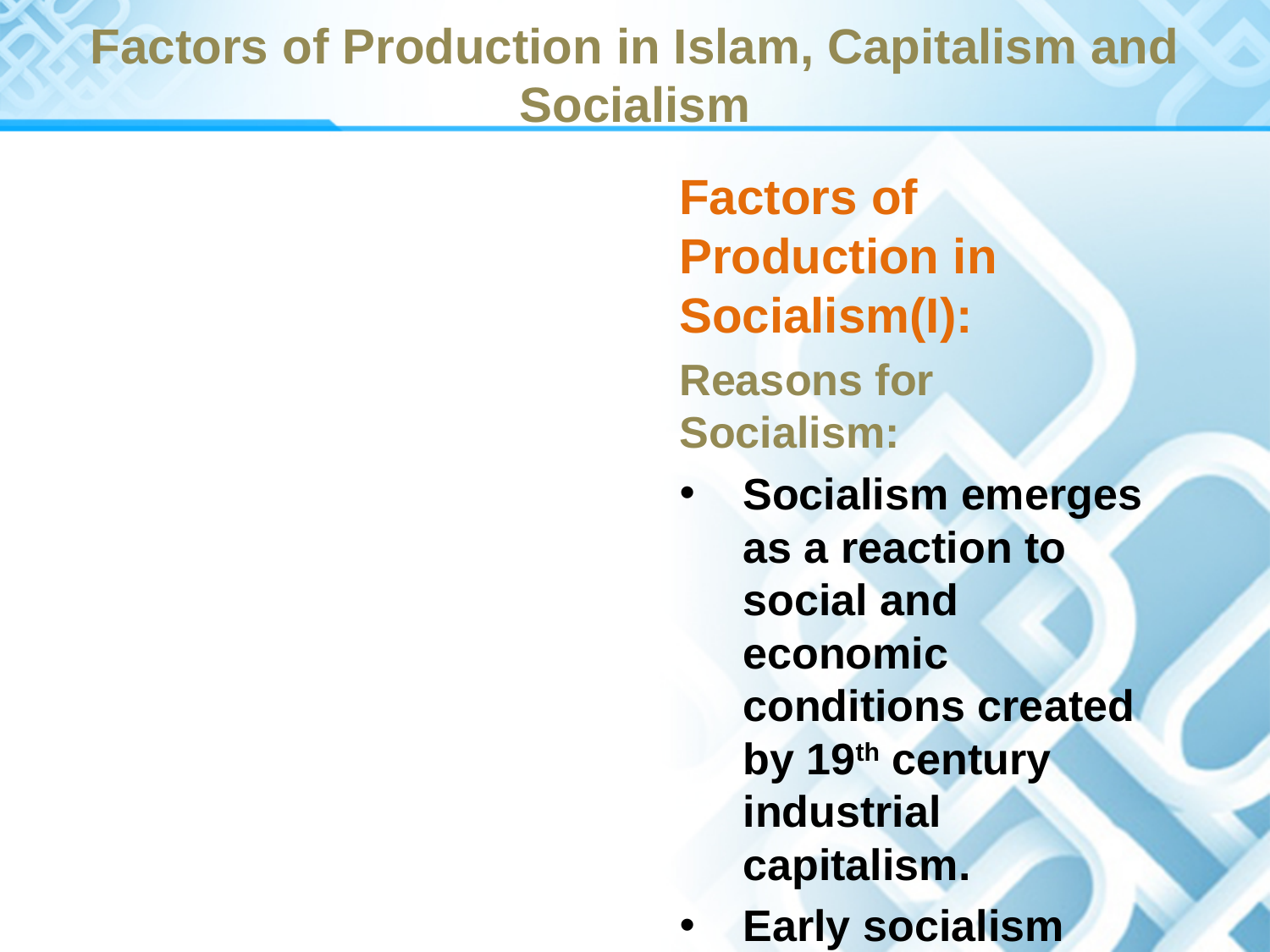

Factors of Production in Islam, Capitalism and Socialism
Factors of Production in Socialism(I):
Reasons for Socialism:
Socialism emerges as a reaction to social and economic conditions created by 19th century industrial capitalism.
Early socialism offered a radical alternative to capitalism and aimed at its removal.